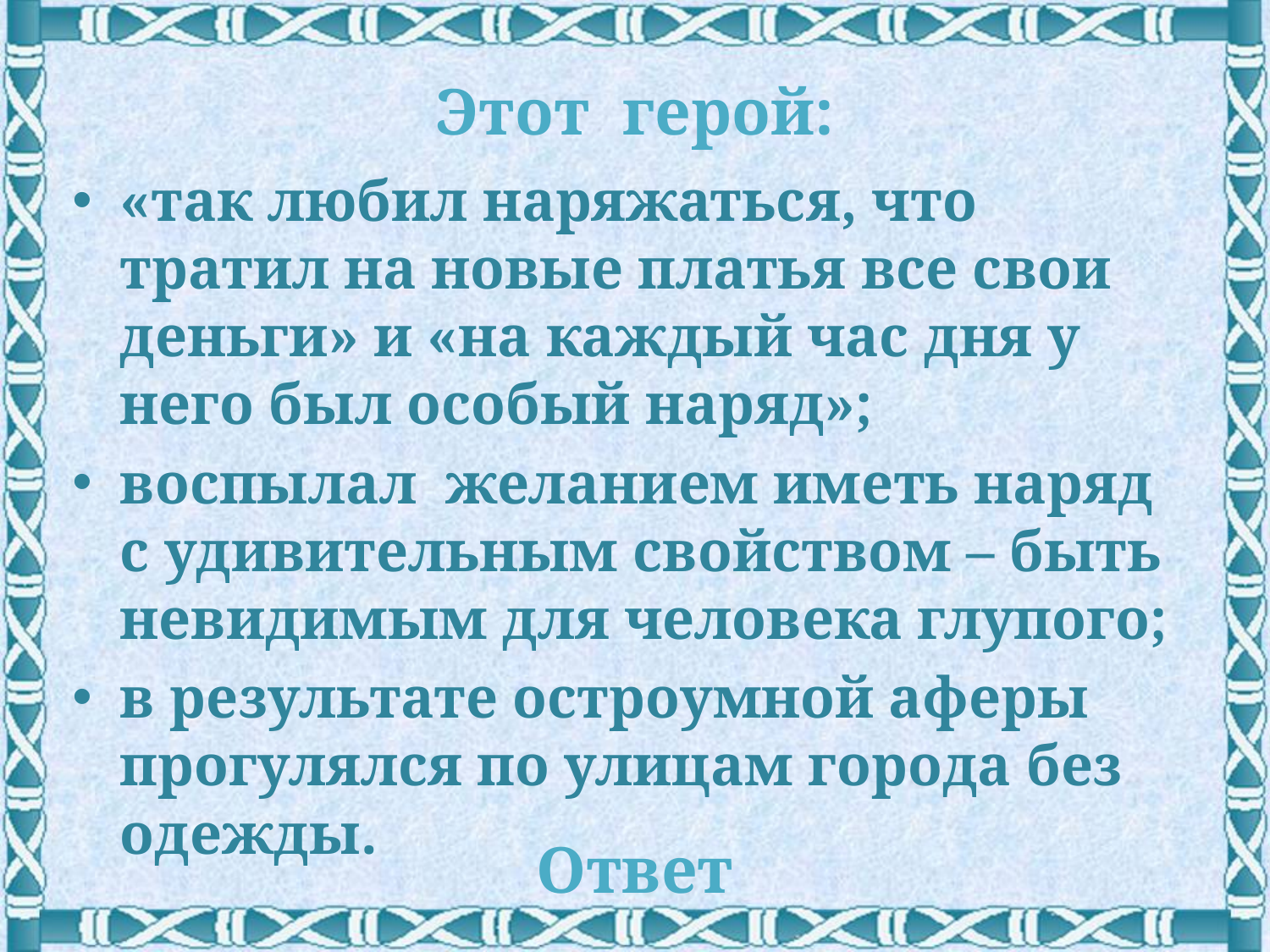

Этот  герой:
«так любил наряжаться, что тратил на новые платья все свои деньги» и «на каждый час дня у него был особый наряд»;
воспылал  желанием иметь наряд  с удивительным свойством – быть невидимым для человека глупого;
в результате остроумной аферы прогулялся по улицам города без одежды.
Ответ